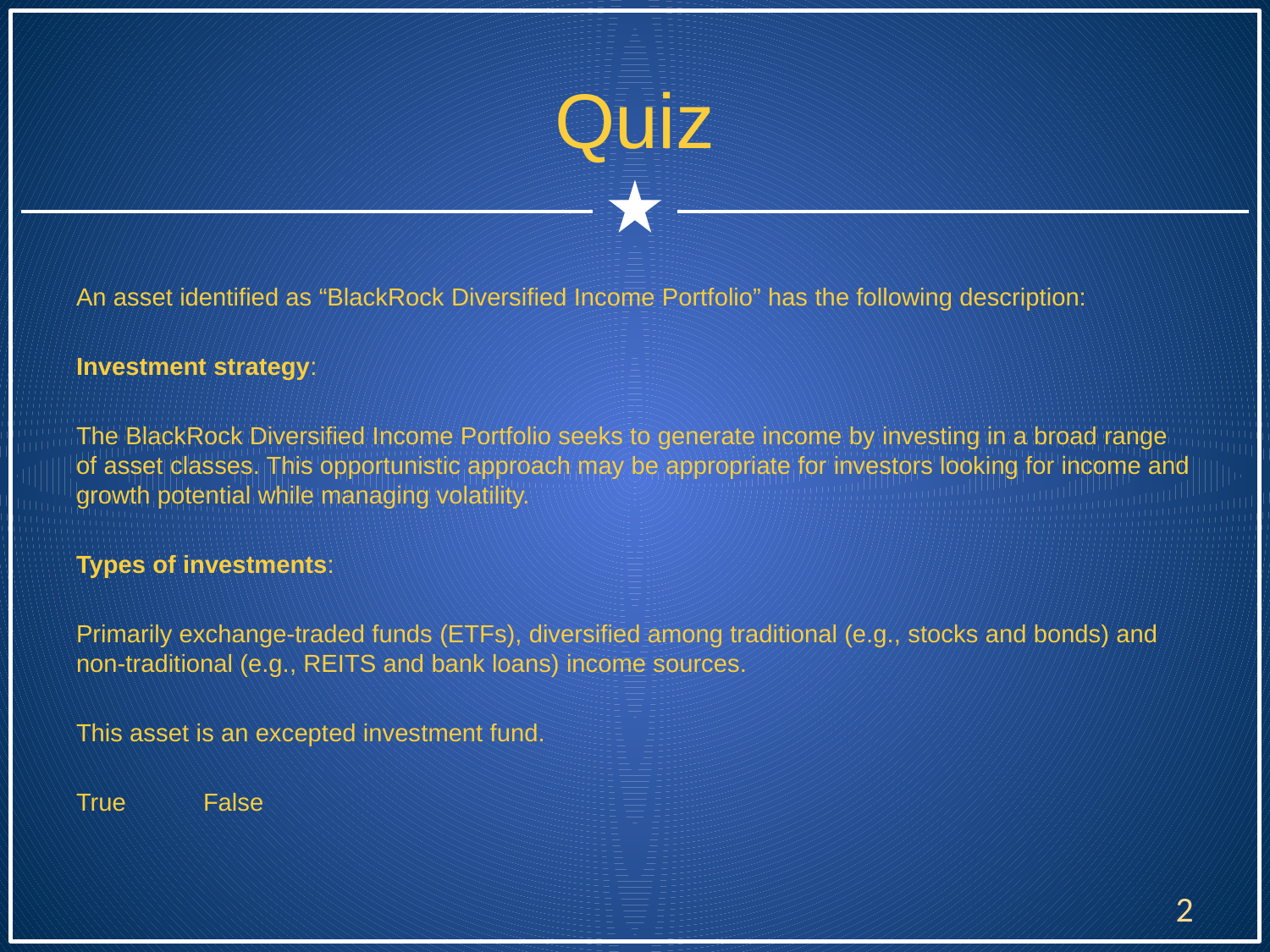

# Quiz
An asset identified as “BlackRock Diversified Income Portfolio” has the following description:

Investment strategy:

The BlackRock Diversified Income Portfolio seeks to generate income by investing in a broad range of asset classes. This opportunistic approach may be appropriate for investors looking for income and growth potential while managing volatility.

Types of investments:

Primarily exchange-traded funds (ETFs), diversified among traditional (e.g., stocks and bonds) and non-traditional (e.g., REITS and bank loans) income sources.

This asset is an excepted investment fund.

True 	False

2